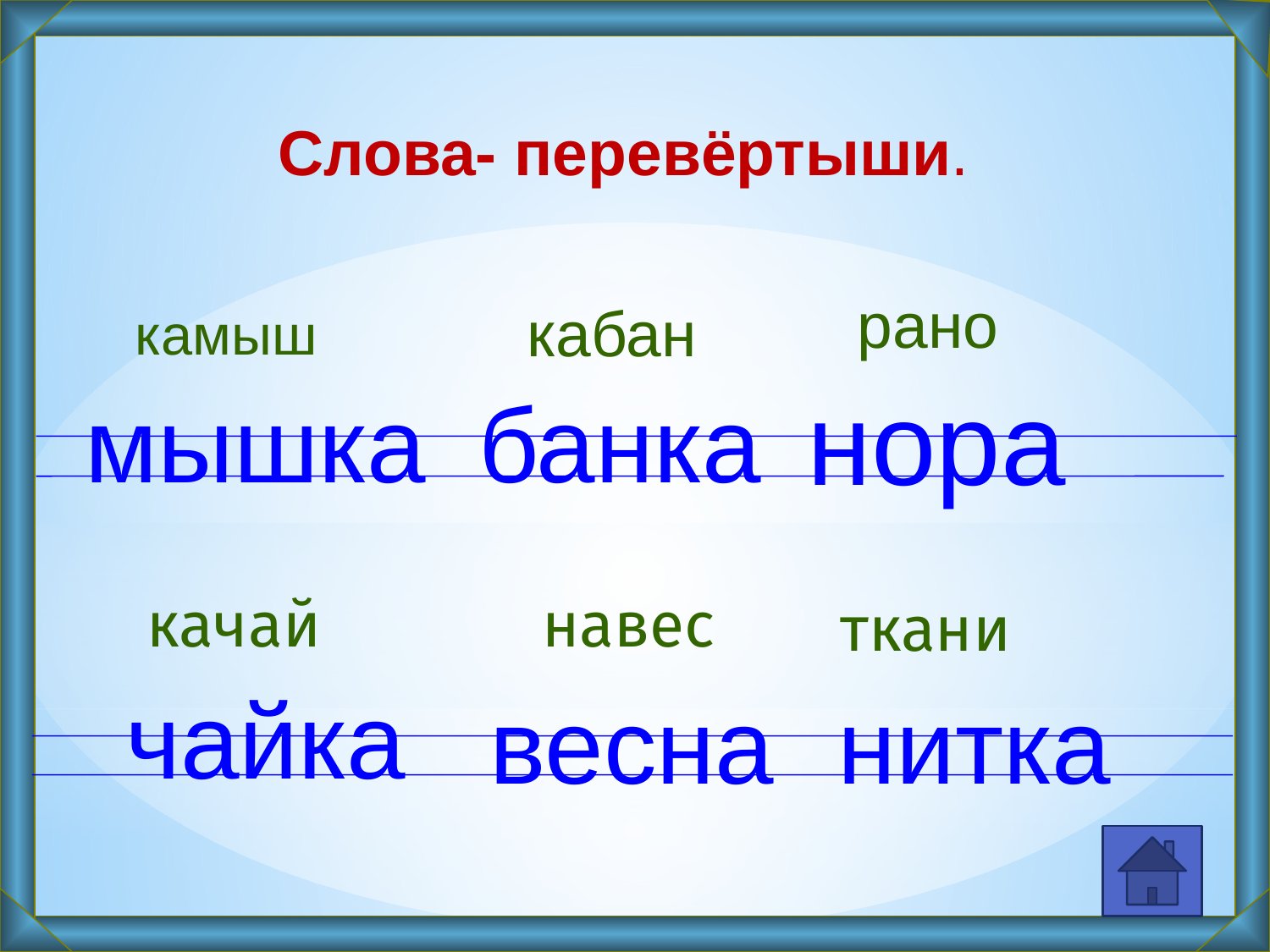

Слова- перевёртыши.

 рано
  кабан
камыш
нора
мышка
банка

качай
навес
ткани
чайка
весна
нитка